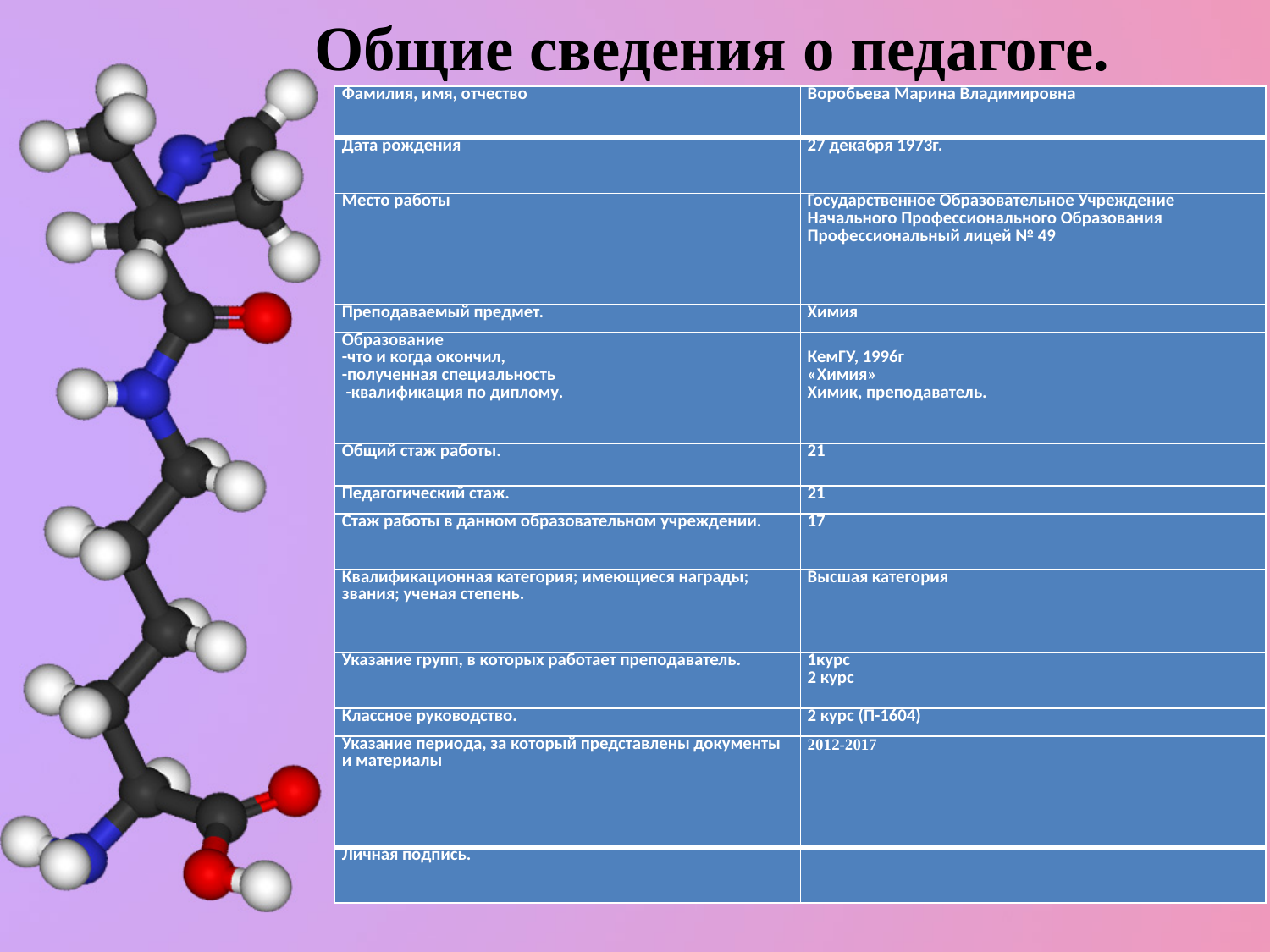

Общие сведения о педагоге.

| Фамилия, имя, отчество | Воробьева Марина Владимировна |
| --- | --- |
| Дата рождения | 27 декабря 1973г. |
| Место работы | Государственное Образовательное Учреждение Начального Профессионального Образования Профессиональный лицей № 49 |
| Преподаваемый предмет. | Химия |
| Образование -что и когда окончил, -полученная специальность -квалификация по диплому. | КемГУ, 1996г «Химия» Химик, преподаватель. |
| Общий стаж работы. | 21 |
| Педагогический стаж. | 21 |
| Стаж работы в данном образовательном учреждении. | 17 |
| Квалификационная категория; имеющиеся награды; звания; ученая степень. | Высшая категория |
| Указание групп, в которых работает преподаватель. | 1курс 2 курс |
| Классное руководство. | 2 курс (П-1604) |
| Указание периода, за который представлены документы и материалы | 2012-2017 |
| Личная подпись. |  |